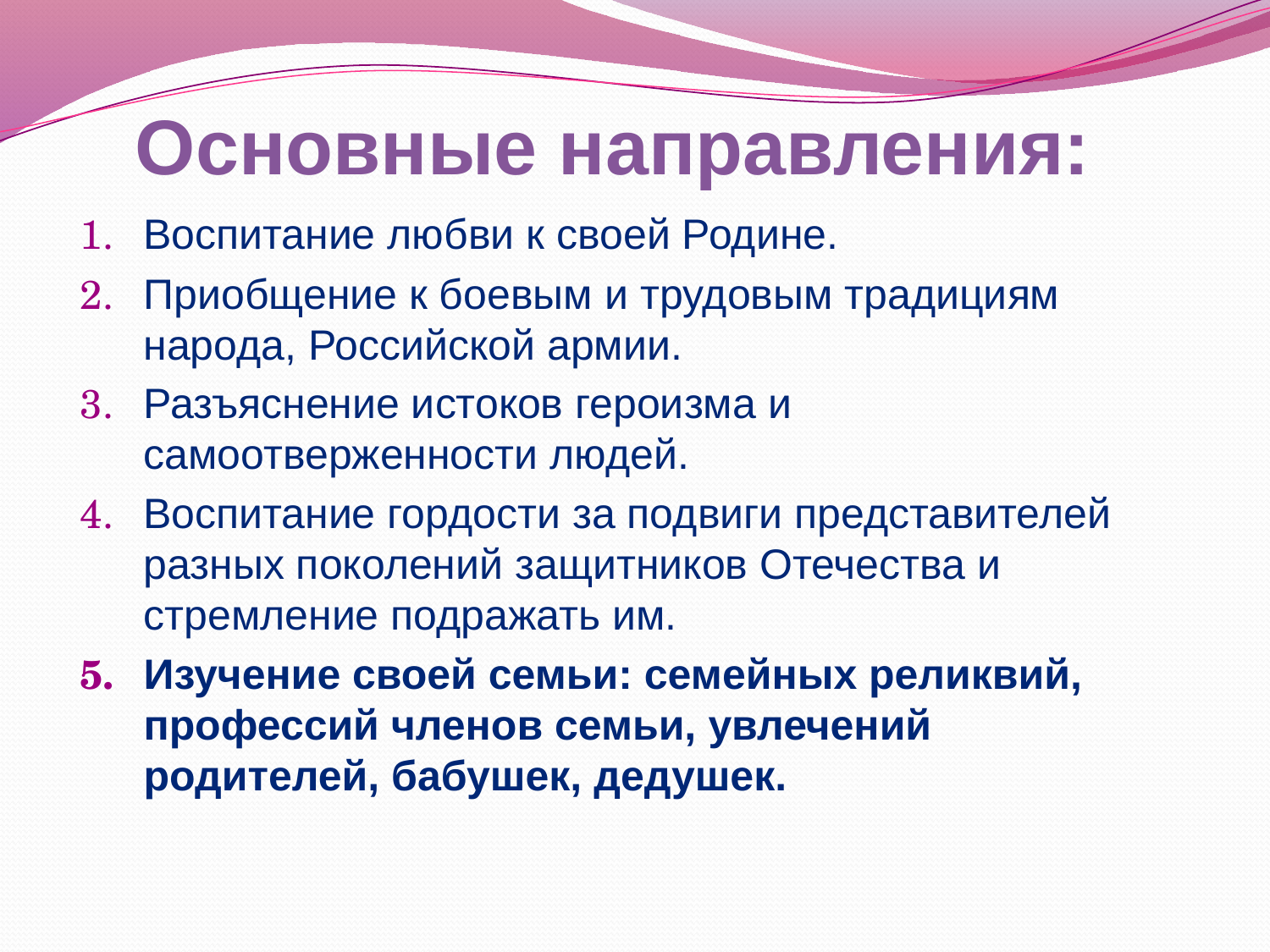

# Основные направления:
Воспитание любви к своей Родине.
Приобщение к боевым и трудовым традициям народа, Российской армии.
Разъяснение истоков героизма и самоотверженности людей.
Воспитание гордости за подвиги представителей разных поколений защитников Отечества и стремление подражать им.
Изучение своей семьи: семейных реликвий, профессий членов семьи, увлечений родителей, бабушек, дедушек.